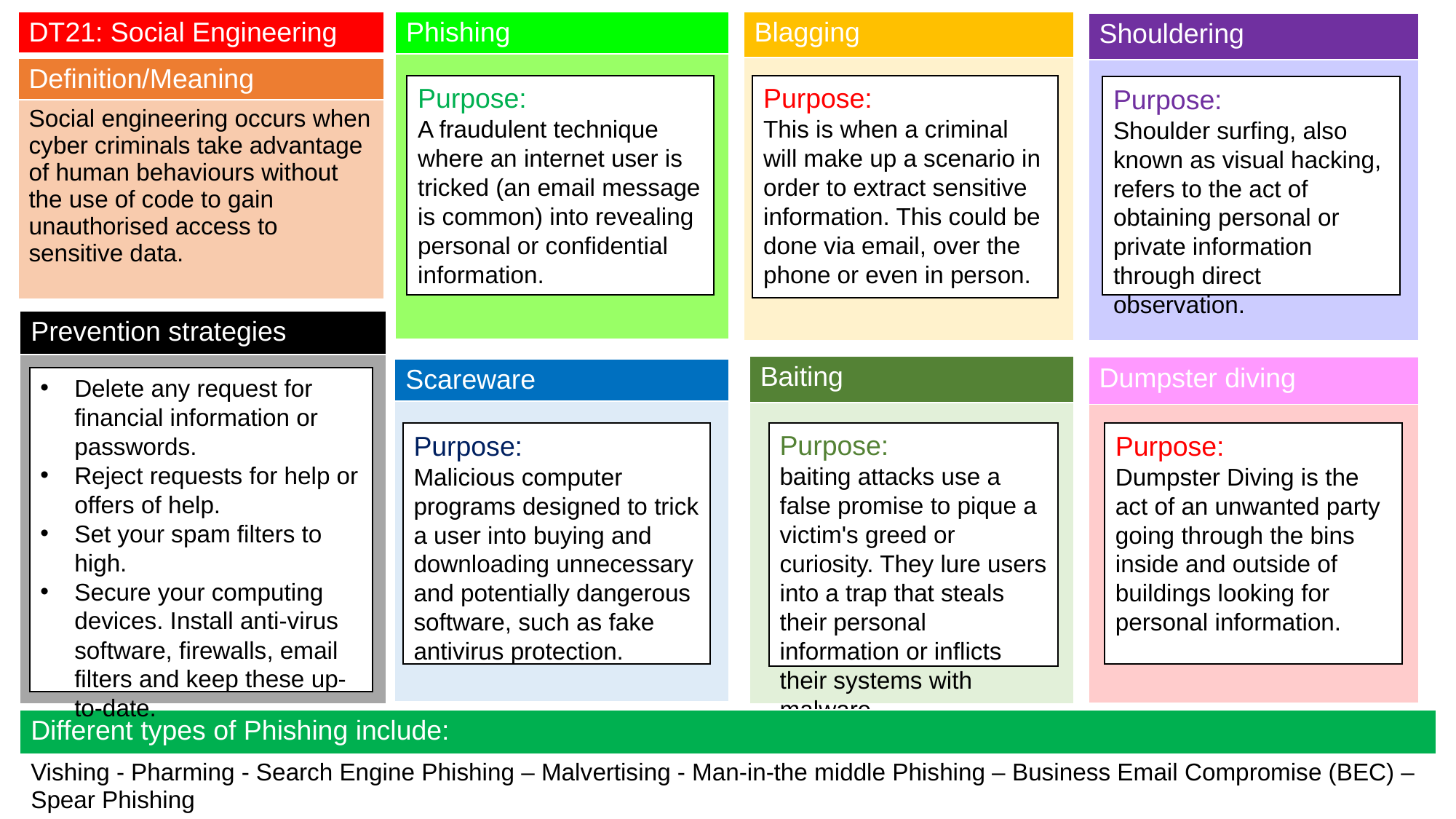

| DT21: Social Engineering |
| --- |
| Phishing |
| --- |
|  |
| Blagging |
| --- |
|  |
| Shouldering |
| --- |
|  |
| Definition/Meaning |
| --- |
| Social engineering occurs when cyber criminals take advantage of human behaviours without the use of code to gain unauthorised access to sensitive data. |
Purpose:
A fraudulent technique where an internet user is tricked (an email message is common) into revealing personal or confidential information.
Purpose:
This is when a criminal will make up a scenario in order to extract sensitive information. This could be done via email, over the phone or even in person.

Purpose:
Shoulder surfing, also known as visual hacking, refers to the act of obtaining personal or private information through direct observation.

| Prevention strategies |
| --- |
|  |

| Baiting |
| --- |
|  |
| Dumpster diving |
| --- |
|  |
| Scareware |
| --- |
|  |
Delete any request for financial information or passwords.
Reject requests for help or offers of help.
Set your spam filters to high.
Secure your computing devices. Install anti-virus software, firewalls, email filters and keep these up-to-date.

Purpose:
baiting attacks use a false promise to pique a victim's greed or curiosity. They lure users into a trap that steals their personal information or inflicts their systems with malware.

Purpose:
Dumpster Diving is the act of an unwanted party going through the bins inside and outside of buildings looking for personal information.

Purpose:
Malicious computer programs designed to trick a user into buying and downloading unnecessary and potentially dangerous software, such as fake antivirus protection.

| Different types of Phishing include: |
| --- |
| Vishing - Pharming - Search Engine Phishing – Malvertising - Man-in-the middle Phishing – Business Email Compromise (BEC) – Spear Phishing |